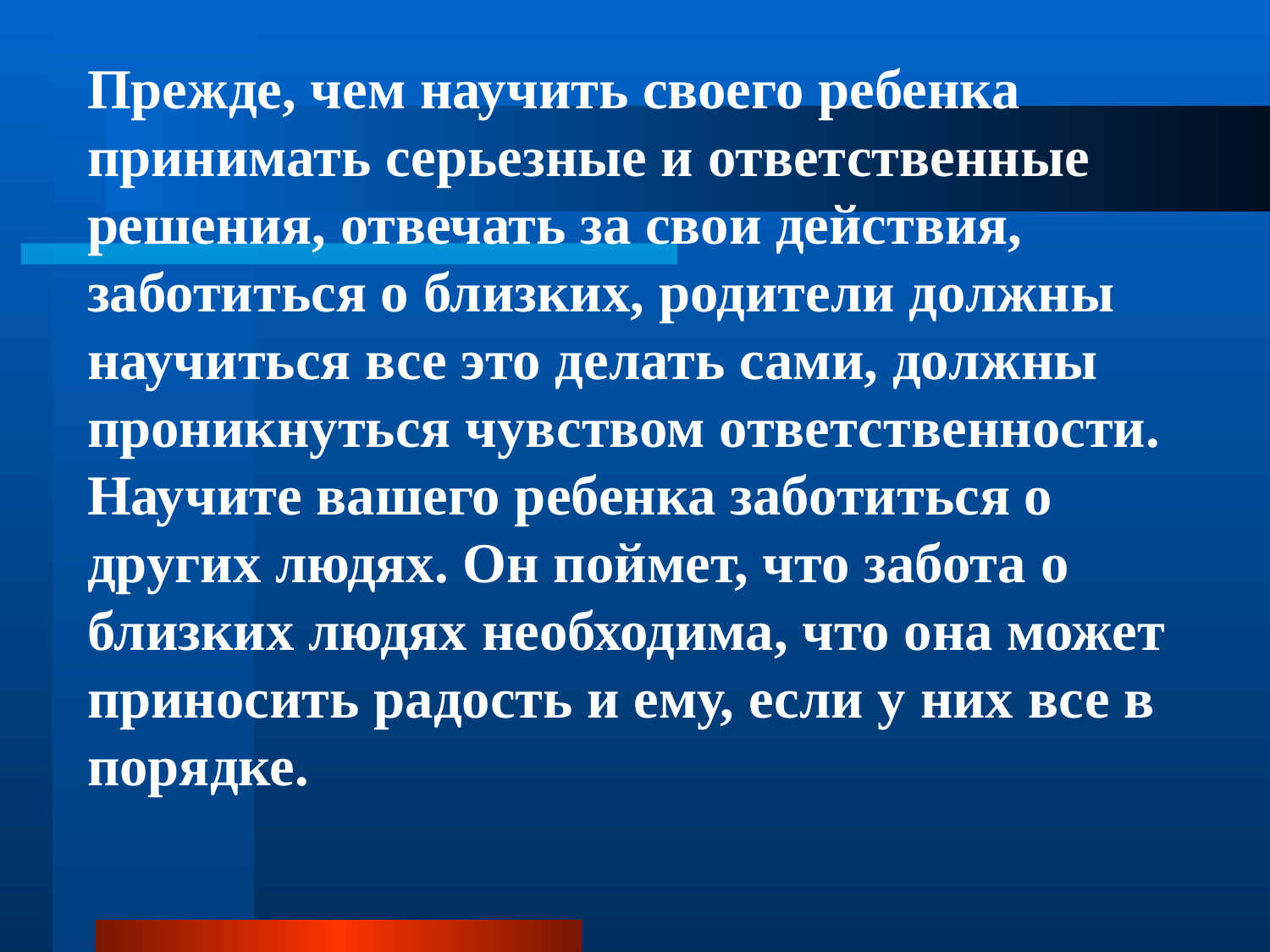

Прежде, чем научить своего ребенка принимать серьезные и ответственные решения, отвечать за свои действия, заботиться о близких, родители должны научиться все это делать сами, должны проникнуться чувством ответственности.
Научите вашего ребенка заботиться о других людях. Он поймет, что забота о близких людях необходима, что она может приносить радость и ему, если у них все в порядке.